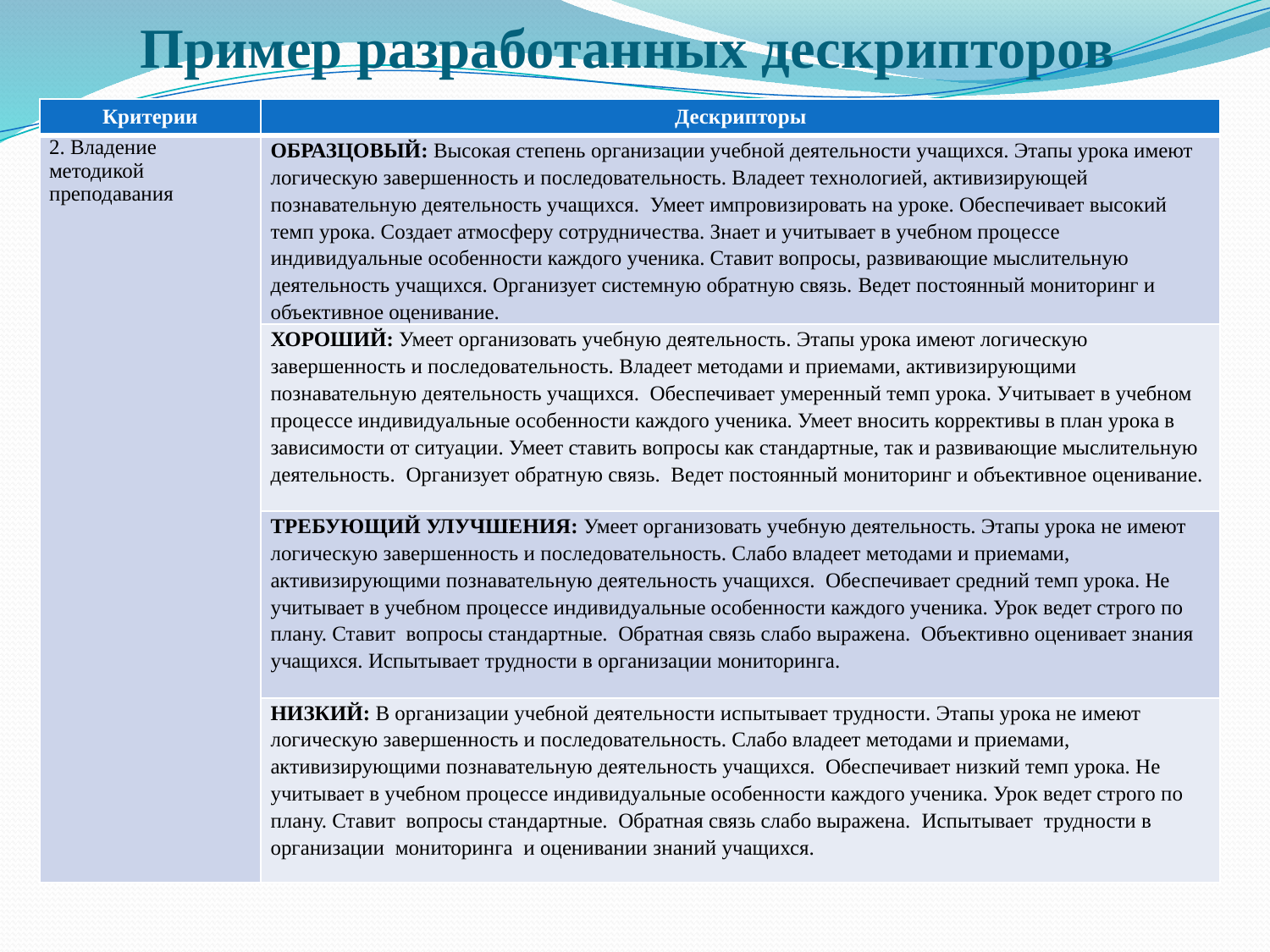

Пример разработанных дескрипторов
| Критерии | Дескрипторы |
| --- | --- |
| 2. Владение методикой преподавания | ОБРАЗЦОВЫЙ: Высокая степень организации учебной деятельности учащихся. Этапы урока имеют логическую завершенность и последовательность. Владеет технологией, активизирующей познавательную деятельность учащихся. Умеет импровизировать на уроке. Обеспечивает высокий темп урока. Создает атмосферу сотрудничества. Знает и учитывает в учебном процессе индивидуальные особенности каждого ученика. Ставит вопросы, развивающие мыслительную деятельность учащихся. Организует системную обратную связь. Ведет постоянный мониторинг и объективное оценивание. |
|  | ХОРОШИЙ: Умеет организовать учебную деятельность. Этапы урока имеют логическую завершенность и последовательность. Владеет методами и приемами, активизирующими познавательную деятельность учащихся. Обеспечивает умеренный темп урока. Учитывает в учебном процессе индивидуальные особенности каждого ученика. Умеет вносить коррективы в план урока в зависимости от ситуации. Умеет ставить вопросы как стандартные, так и развивающие мыслительную деятельность. Организует обратную связь. Ведет постоянный мониторинг и объективное оценивание. |
|  | ТРЕБУЮЩИЙ УЛУЧШЕНИЯ: Умеет организовать учебную деятельность. Этапы урока не имеют логическую завершенность и последовательность. Слабо владеет методами и приемами, активизирующими познавательную деятельность учащихся. Обеспечивает средний темп урока. Не учитывает в учебном процессе индивидуальные особенности каждого ученика. Урок ведет строго по плану. Ставит вопросы стандартные. Обратная связь слабо выражена. Объективно оценивает знания учащихся. Испытывает трудности в организации мониторинга. |
|  | НИЗКИЙ: В организации учебной деятельности испытывает трудности. Этапы урока не имеют логическую завершенность и последовательность. Слабо владеет методами и приемами, активизирующими познавательную деятельность учащихся. Обеспечивает низкий темп урока. Не учитывает в учебном процессе индивидуальные особенности каждого ученика. Урок ведет строго по плану. Ставит вопросы стандартные. Обратная связь слабо выражена. Испытывает трудности в организации мониторинга и оценивании знаний учащихся. |